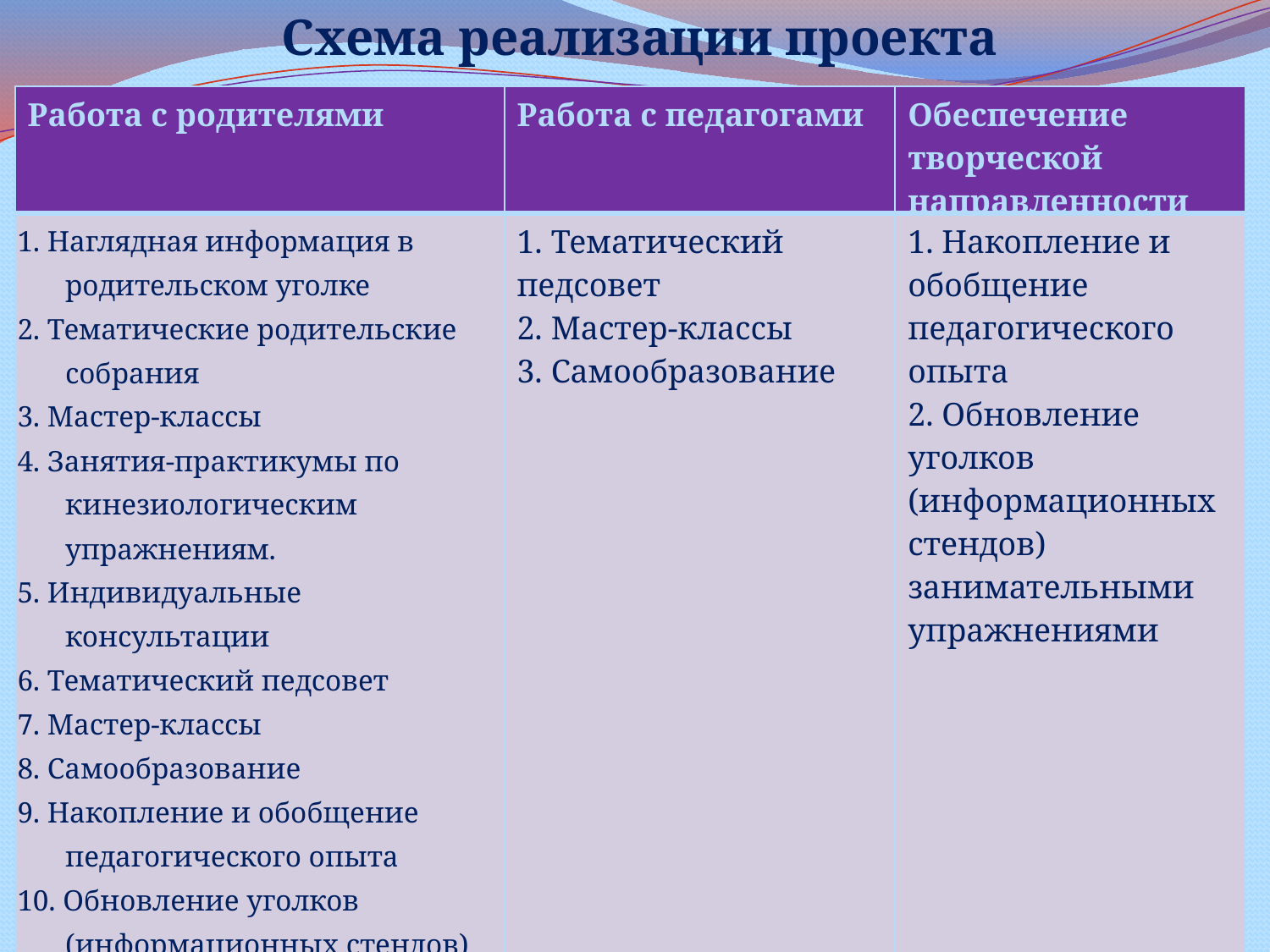

Схема реализации проекта
| Работа с родителями | Работа с педагогами | Обеспечение творческой направленности |
| --- | --- | --- |
| 1. Наглядная информация в родительском уголке 2. Тематические родительские собрания 3. Мастер-классы 4. Занятия-практикумы по кинезиологическим упражнениям. 5. Индивидуальные консультации 6. Тематический педсовет 7. Мастер-классы 8. Самообразование 9. Накопление и обобщение педагогического опыта 10. Обновление уголков (информационных стендов) занимательными упражнениями | 1. Тематический педсовет 2. Мастер-классы 3. Самообразование | 1. Накопление и обобщение педагогического опыта 2. Обновление уголков (информационных стендов) занимательными упражнениями |